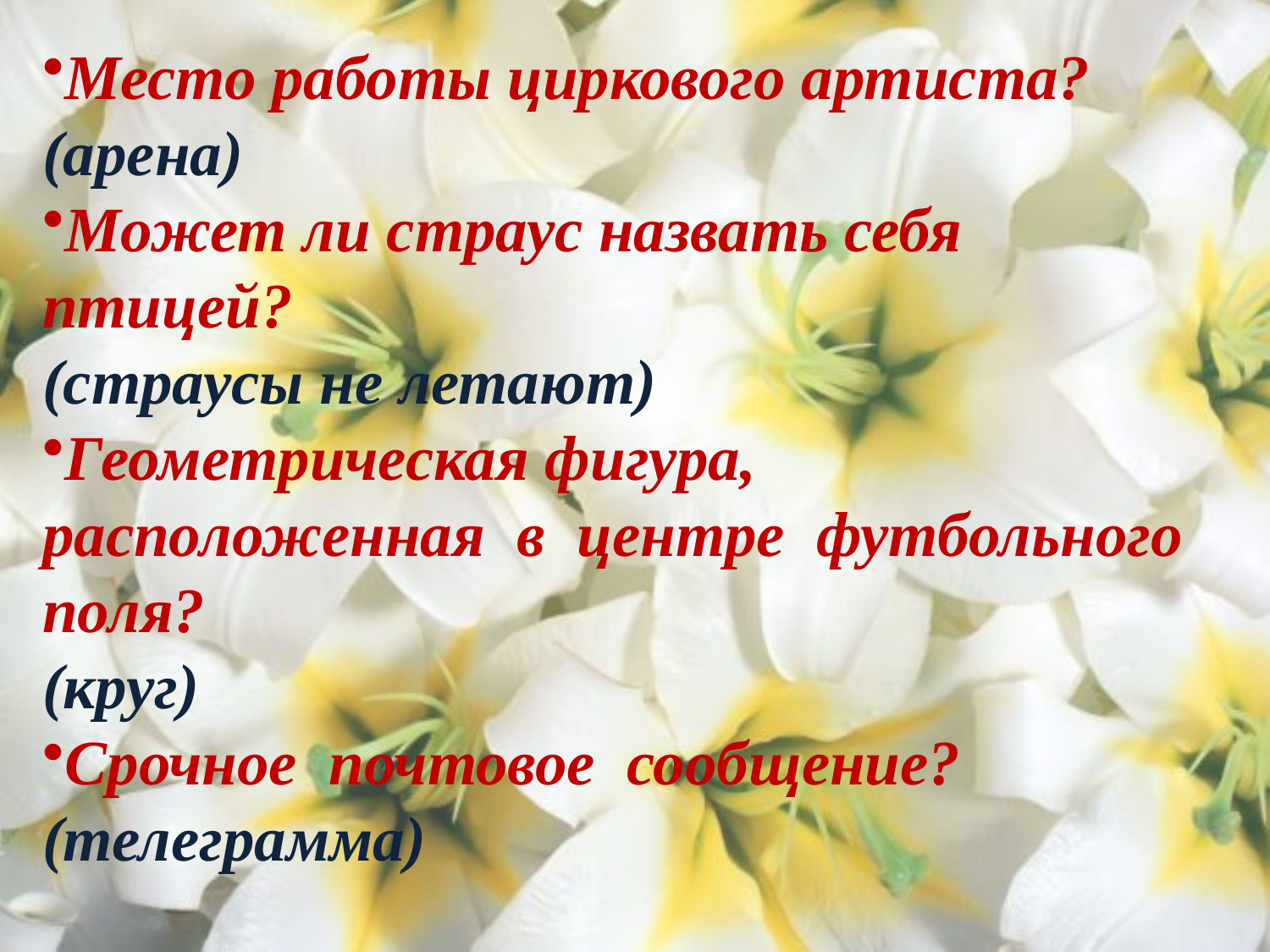

Место работы циркового артиста?
(арена)
Может ли страус назвать себя птицей?
(страусы не летают)
Геометрическая фигура,  расположенная  в  центре  футбольного  поля?
(круг)
Срочное  почтовое  сообщение?
(телеграмма)